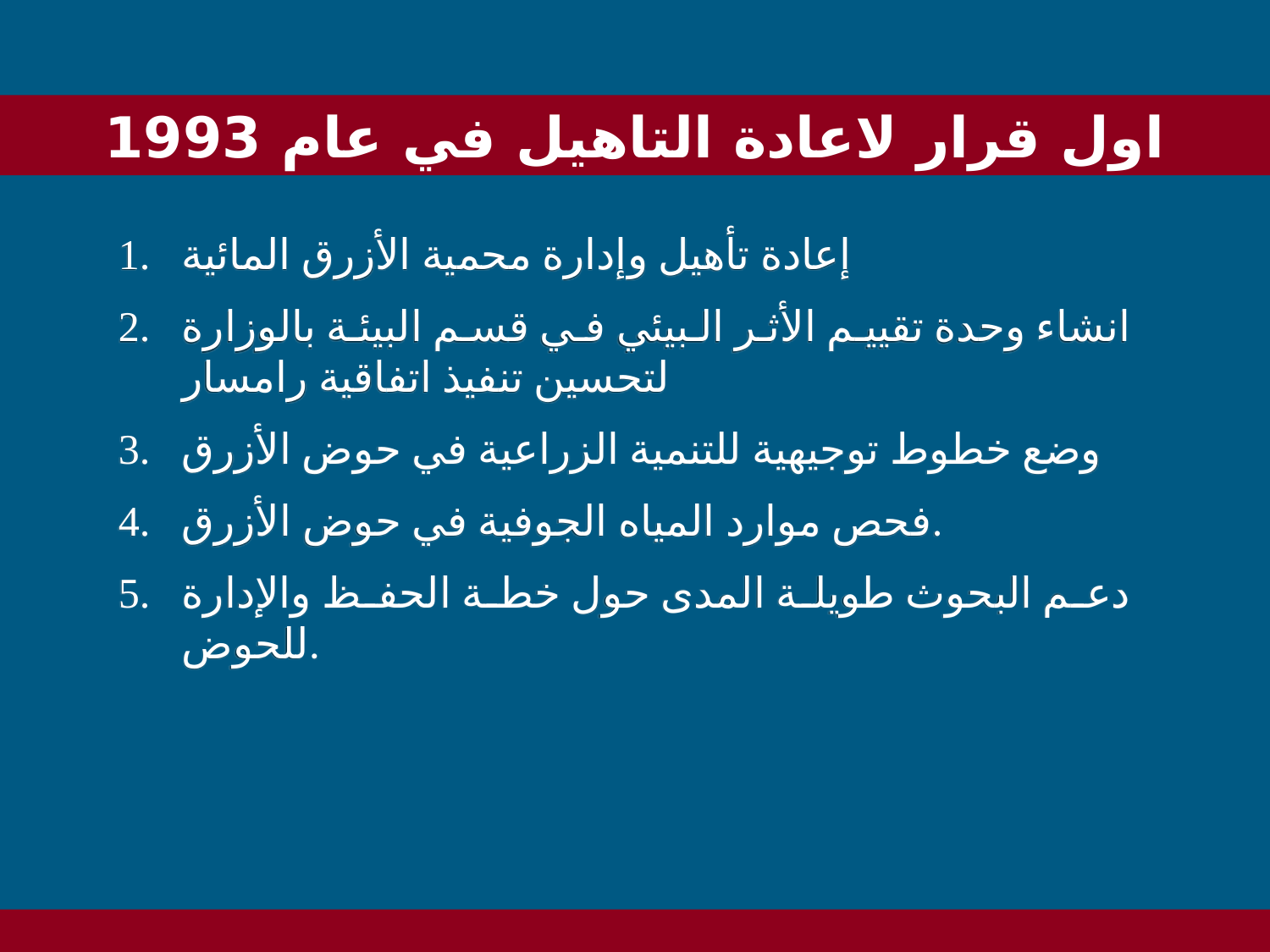

اول قرار لاعادة التاهيل في عام 1993

إعادة تأهيل وإدارة محمية الأزرق المائية
انشاء وحدة تقييم الأثر البيئي في قسم البيئة بالوزارة لتحسين تنفيذ اتفاقية رامسار
وضع خطوط توجيهية للتنمية الزراعية في حوض الأزرق
فحص موارد المياه الجوفية في حوض الأزرق.
دعم البحوث طويلة المدى حول خطة الحفظ والإدارة للحوض.